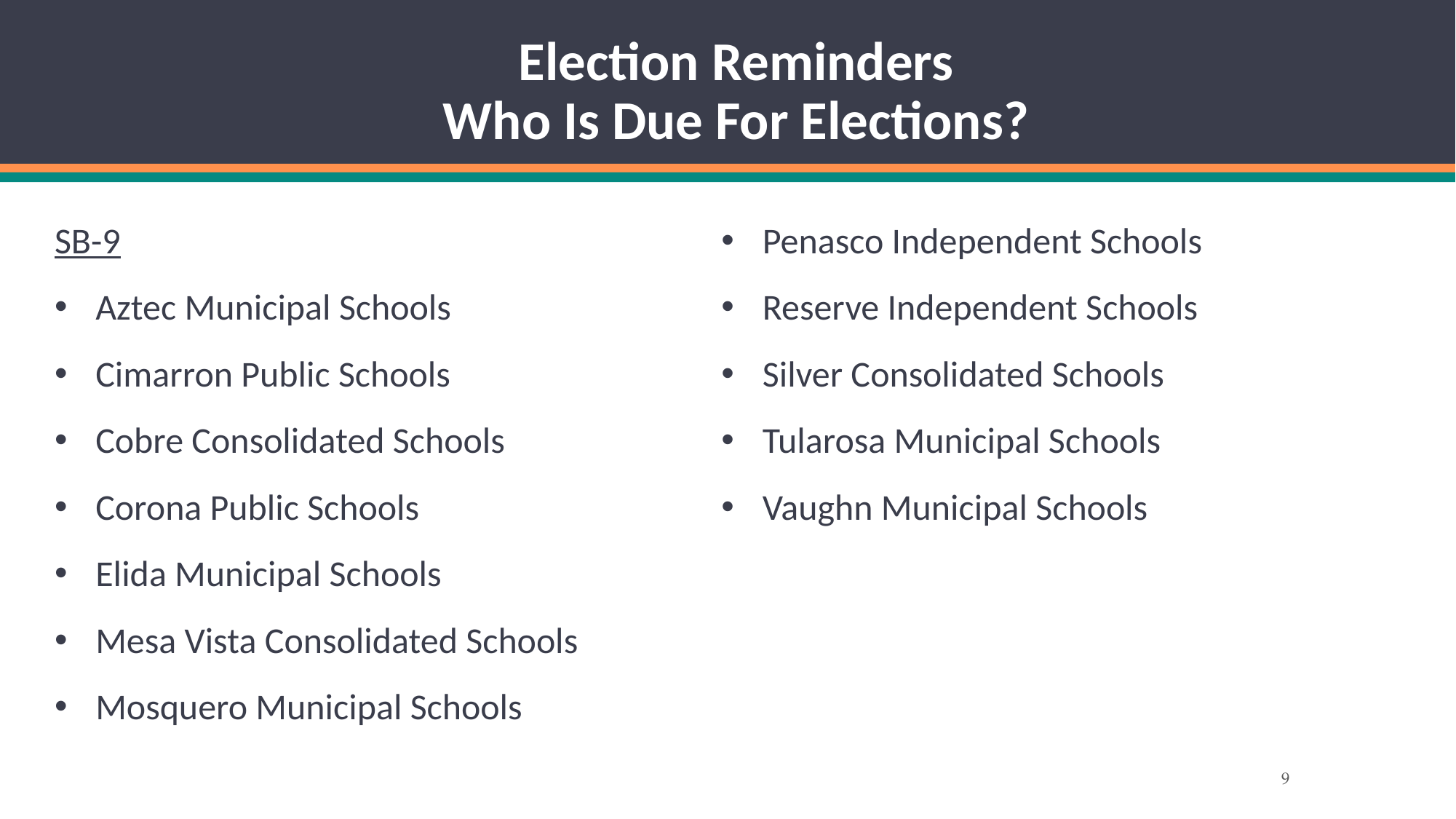

# Election Reminders Who Is Due For Elections?
SB-9
Aztec Municipal Schools
Cimarron Public Schools
Cobre Consolidated Schools
Corona Public Schools
Elida Municipal Schools
Mesa Vista Consolidated Schools
Mosquero Municipal Schools
Penasco Independent Schools
Reserve Independent Schools
Silver Consolidated Schools
Tularosa Municipal Schools
Vaughn Municipal Schools
9